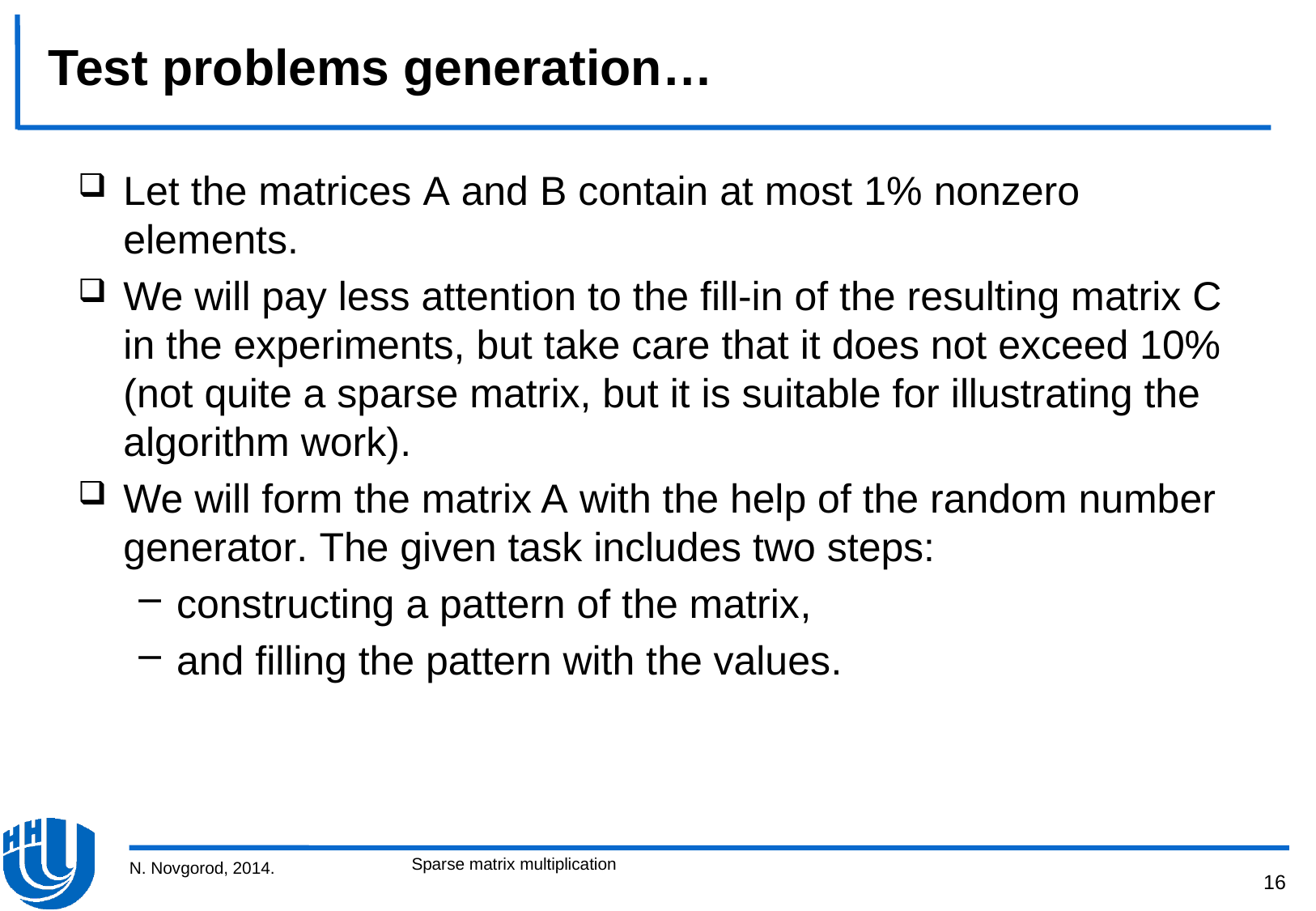

# Test problems generation…
Let the matrices А and B contain at most 1% nonzero elements.
We will pay less attention to the fill-in of the resulting matrix C in the experiments, but take care that it does not exceed 10% (not quite a sparse matrix, but it is suitable for illustrating the algorithm work).
We will form the matrix A with the help of the random number generator. The given task includes two steps:
constructing a pattern of the matrix,
and filling the pattern with the values.
Sparse matrix multiplication
N. Novgorod, 2014.
16